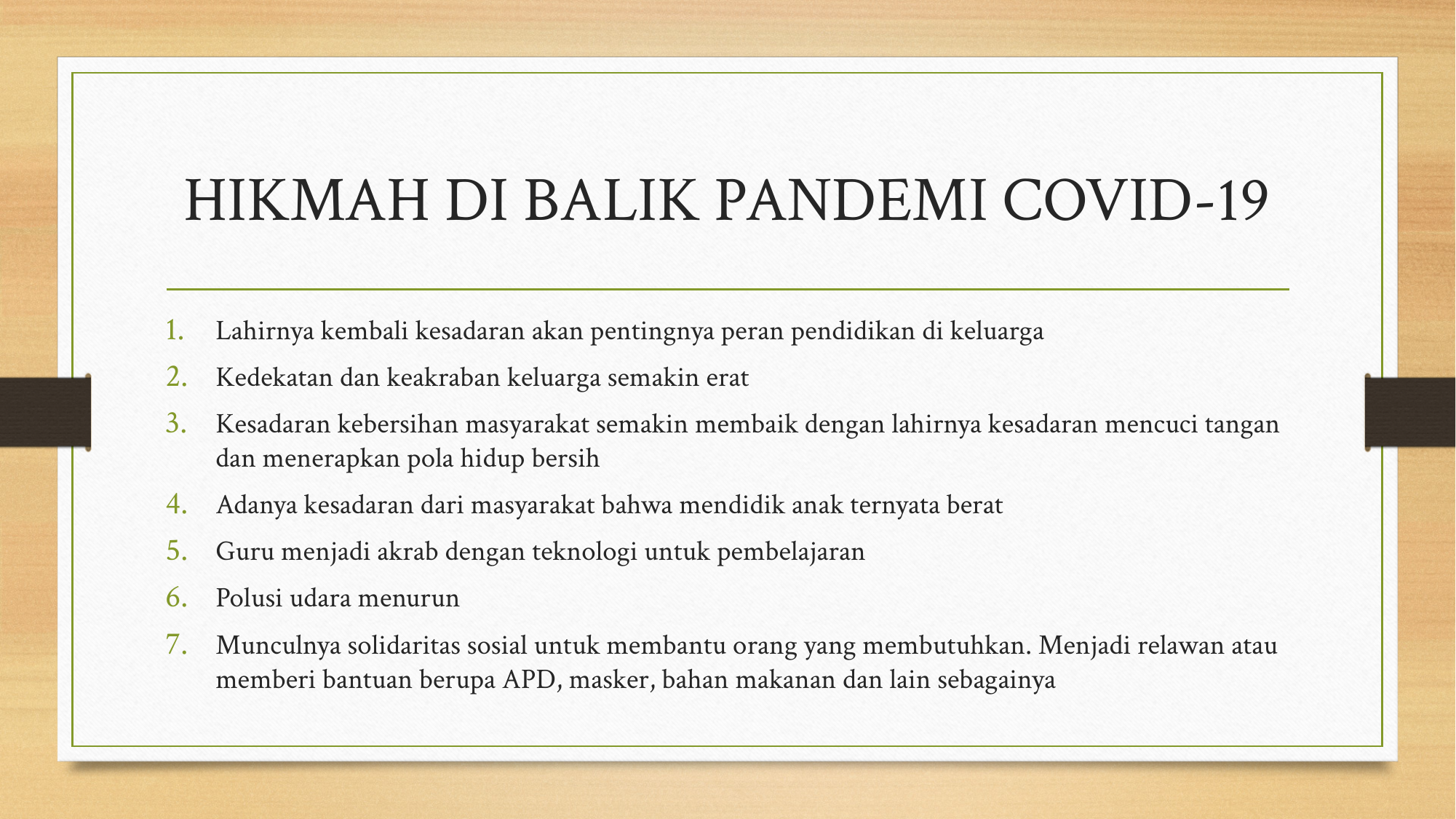

# HIKMAH DI BALIK PANDEMI COVID-19
Lahirnya kembali kesadaran akan pentingnya peran pendidikan di keluarga
Kedekatan dan keakraban keluarga semakin erat
Kesadaran kebersihan masyarakat semakin membaik dengan lahirnya kesadaran mencuci tangan dan menerapkan pola hidup bersih
Adanya kesadaran dari masyarakat bahwa mendidik anak ternyata berat
Guru menjadi akrab dengan teknologi untuk pembelajaran
Polusi udara menurun
Munculnya solidaritas sosial untuk membantu orang yang membutuhkan. Menjadi relawan atau memberi bantuan berupa APD, masker, bahan makanan dan lain sebagainya